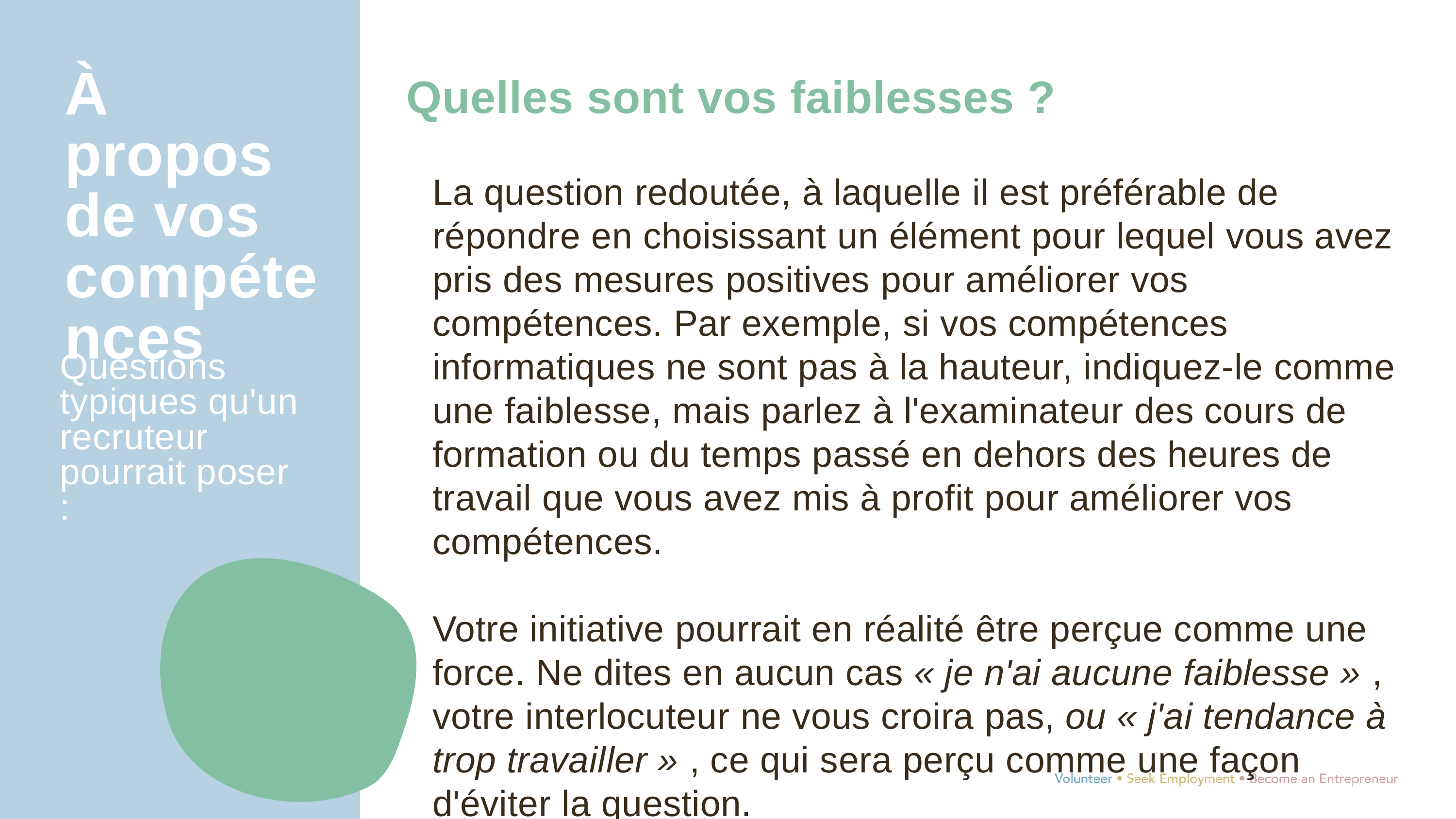

À propos de vos compétences

Quelles sont vos faiblesses ?
La question redoutée, à laquelle il est préférable de répondre en choisissant un élément pour lequel vous avez pris des mesures positives pour améliorer vos compétences. Par exemple, si vos compétences informatiques ne sont pas à la hauteur, indiquez-le comme une faiblesse, mais parlez à l'examinateur des cours de formation ou du temps passé en dehors des heures de travail que vous avez mis à profit pour améliorer vos compétences.

Votre initiative pourrait en réalité être perçue comme une force. Ne dites en aucun cas « je n'ai aucune faiblesse » , votre interlocuteur ne vous croira pas, ou « j'ai tendance à trop travailler » , ce qui sera perçu comme une façon d'éviter la question.

Questions typiques qu'un recruteur pourrait poser :